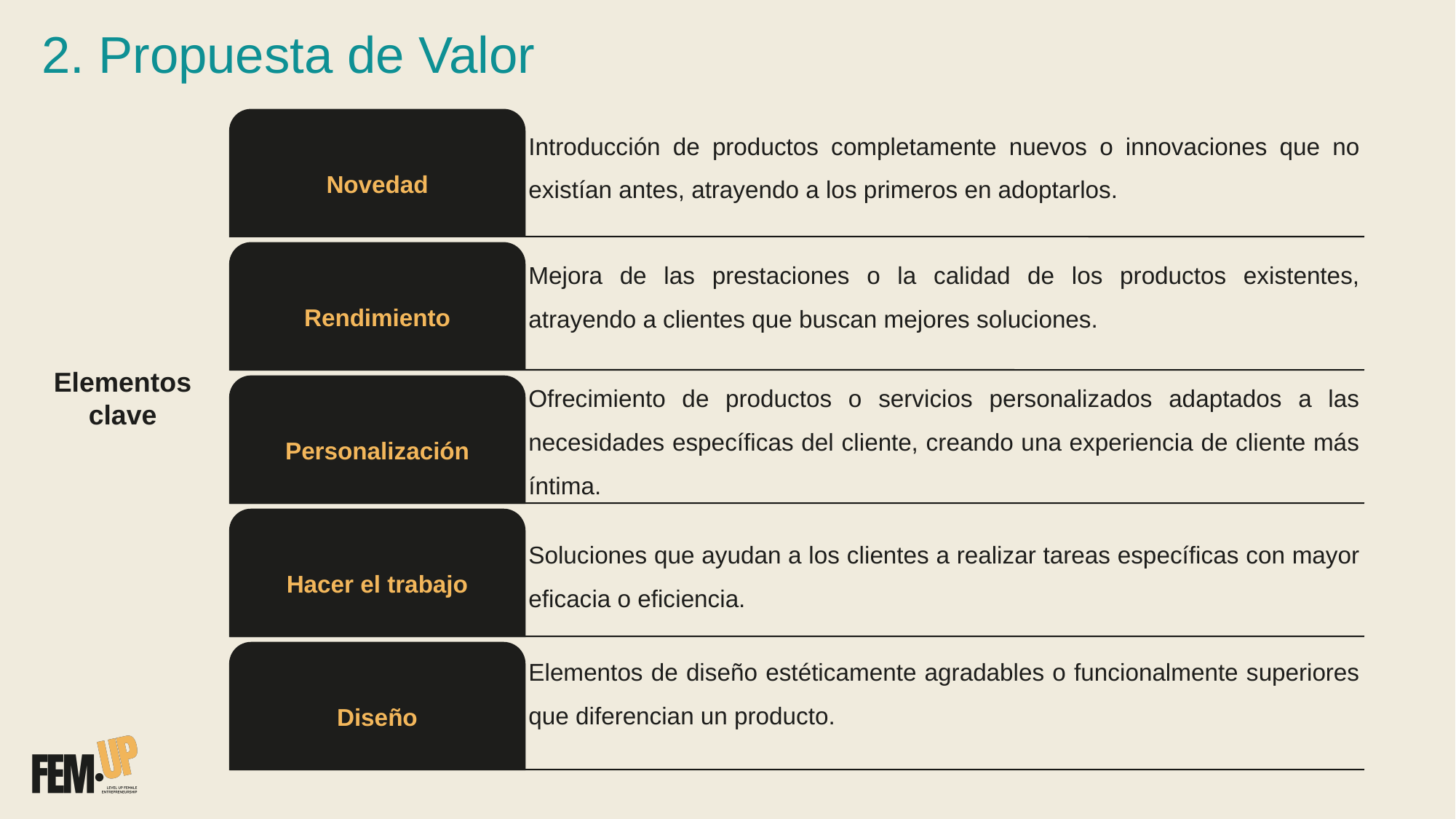

# 2. Propuesta de Valor
Introducción de productos completamente nuevos o innovaciones que no existían antes, atrayendo a los primeros en adoptarlos.
Novedad
Mejora de las prestaciones o la calidad de los productos existentes, atrayendo a clientes que buscan mejores soluciones.
Rendimiento
Ofrecimiento de productos o servicios personalizados adaptados a las necesidades específicas del cliente, creando una experiencia de cliente más íntima.
Personalización
Soluciones que ayudan a los clientes a realizar tareas específicas con mayor eficacia o eficiencia.
Hacer el trabajo
Elementos de diseño estéticamente agradables o funcionalmente superiores que diferencian un producto.
Diseño
Elementos clave